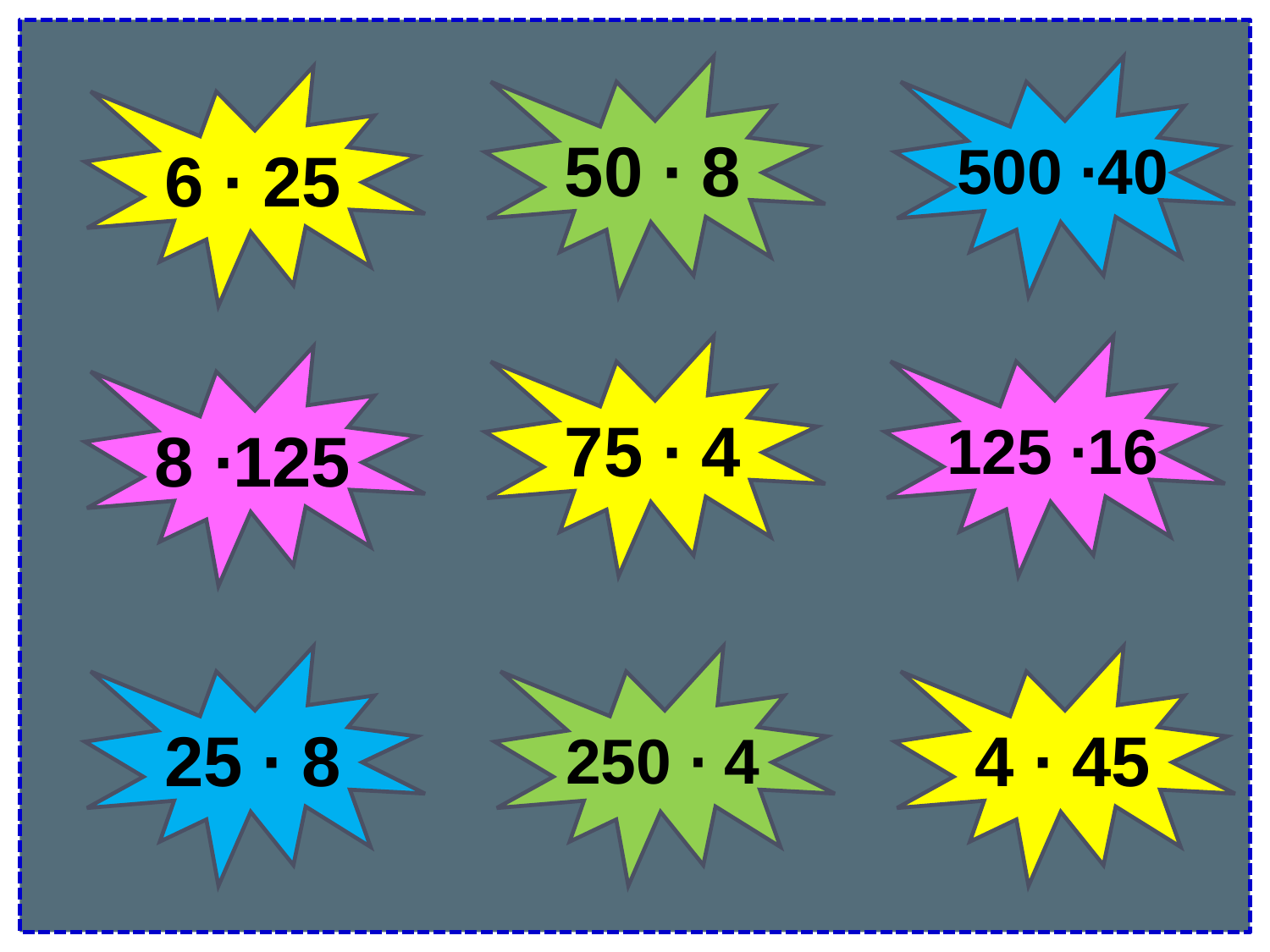

50 ∙ 8
500 ∙40
6 ∙ 25
125 ∙16
75 ∙ 4
8 ∙125
25 ∙ 8
250 ∙ 4
4 ∙ 45